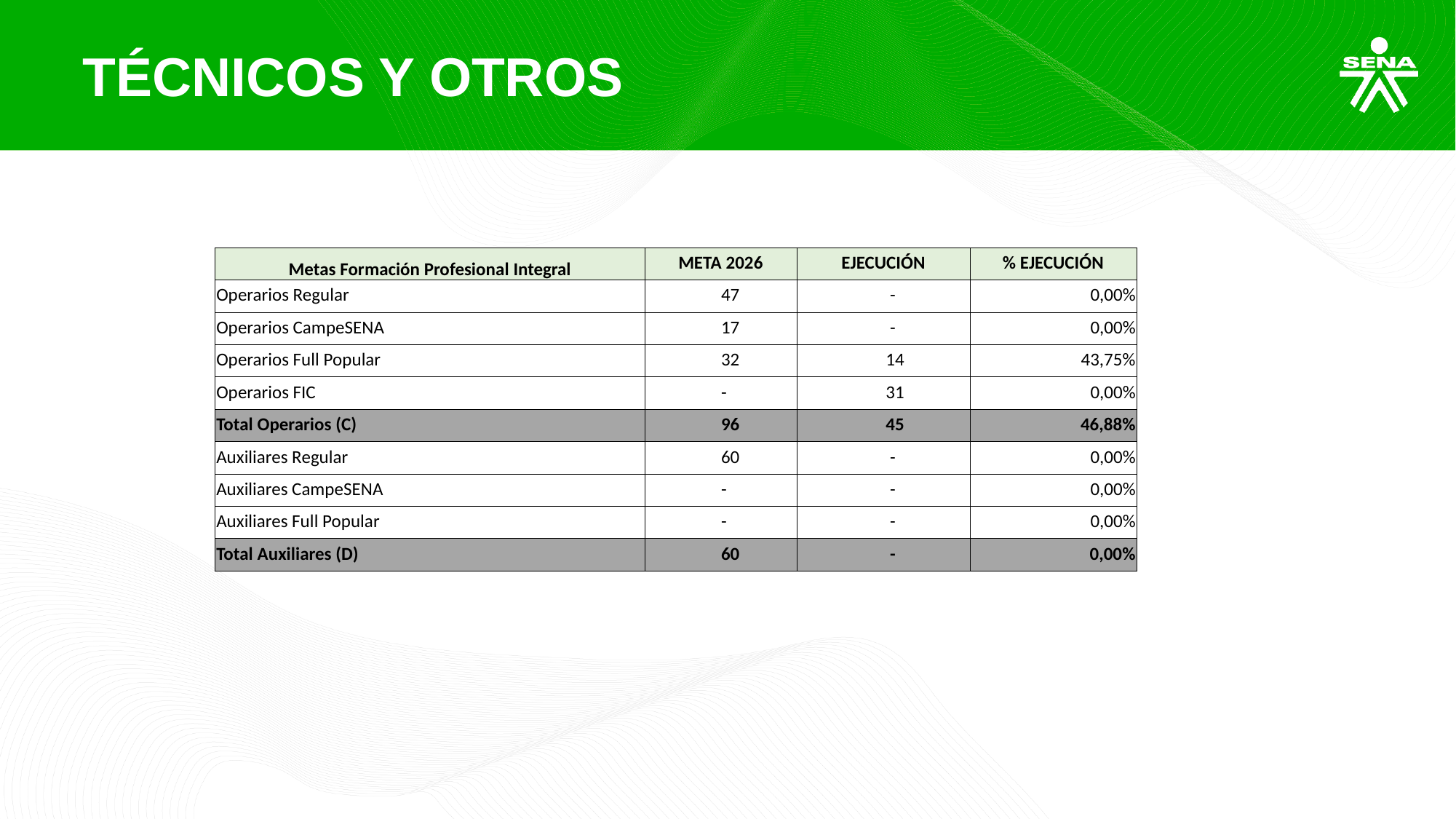

TÉCNICOS Y OTROS
| Metas Formación Profesional Integral | META 2026 | EJECUCIÓN | % EJECUCIÓN |
| --- | --- | --- | --- |
| Operarios Regular | 47 | - | 0,00% |
| Operarios CampeSENA | 17 | - | 0,00% |
| Operarios Full Popular | 32 | 14 | 43,75% |
| Operarios FIC | - | 31 | 0,00% |
| Total Operarios (C) | 96 | 45 | 46,88% |
| Auxiliares Regular | 60 | - | 0,00% |
| Auxiliares CampeSENA | - | - | 0,00% |
| Auxiliares Full Popular | - | - | 0,00% |
| Total Auxiliares (D) | 60 | - | 0,00% |